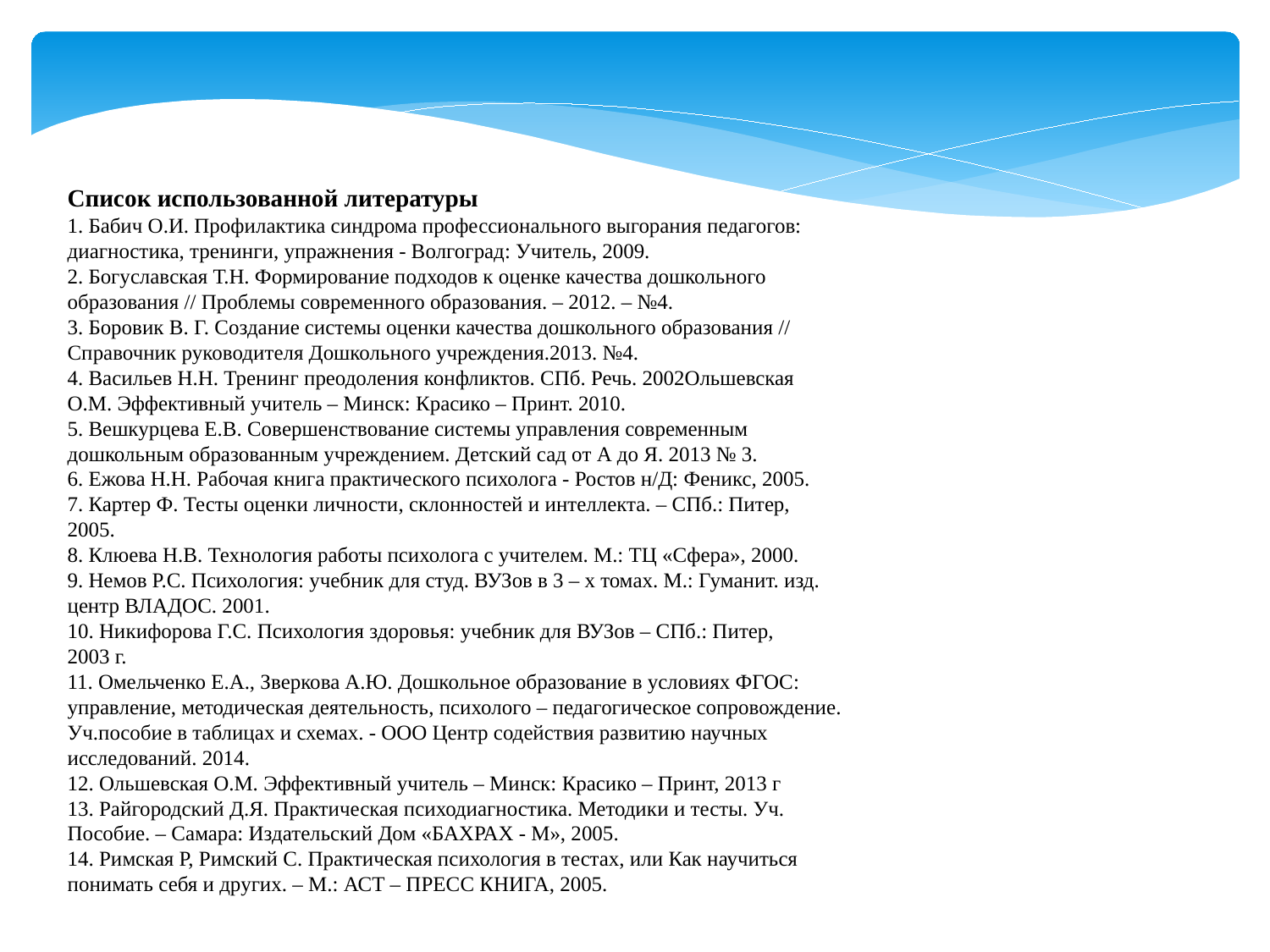

Список использованной литературы
1. Бабич О.И. Профилактика синдрома профессионального выгорания педагогов:
диагностика, тренинги, упражнения - Волгоград: Учитель, 2009.
2. Богуславская Т.Н. Формирование подходов к оценке качества дошкольного
образования // Проблемы современного образования. – 2012. – №4.
3. Боровик В. Г. Создание системы оценки качества дошкольного образования //
Справочник руководителя Дошкольного учреждения.2013. №4.
4. Васильев Н.Н. Тренинг преодоления конфликтов. СПб. Речь. 2002Ольшевская
О.М. Эффективный учитель – Минск: Красико – Принт. 2010.
5. Вешкурцева Е.В. Совершенствование системы управления современным
дошкольным образованным учреждением. Детский сад от А до Я. 2013 № 3.
6. Ежова Н.Н. Рабочая книга практического психолога - Ростов н/Д: Феникс, 2005.
7. Картер Ф. Тесты оценки личности, склонностей и интеллекта. – СПб.: Питер,
2005.
8. Клюева Н.В. Технология работы психолога с учителем. М.: ТЦ «Сфера», 2000.
9. Немов Р.С. Психология: учебник для студ. ВУЗов в 3 – х томах. М.: Гуманит. изд.
центр ВЛАДОС. 2001.
10. Никифорова Г.С. Психология здоровья: учебник для ВУЗов – СПб.: Питер,
2003 г.
11. Омельченко Е.А., Зверкова А.Ю. Дошкольное образование в условиях ФГОС:
управление, методическая деятельность, психолого – педагогическое сопровождение.
Уч.пособие в таблицах и схемах. - ООО Центр содействия развитию научных
исследований. 2014.
12. Ольшевская О.М. Эффективный учитель – Минск: Красико – Принт, 2013 г
13. Райгородский Д.Я. Практическая психодиагностика. Методики и тесты. Уч.
Пособие. – Самара: Издательский Дом «БАХРАХ - М», 2005.
14. Римская Р, Римский С. Практическая психология в тестах, или Как научиться
понимать себя и других. – М.: АСТ – ПРЕСС КНИГА, 2005.